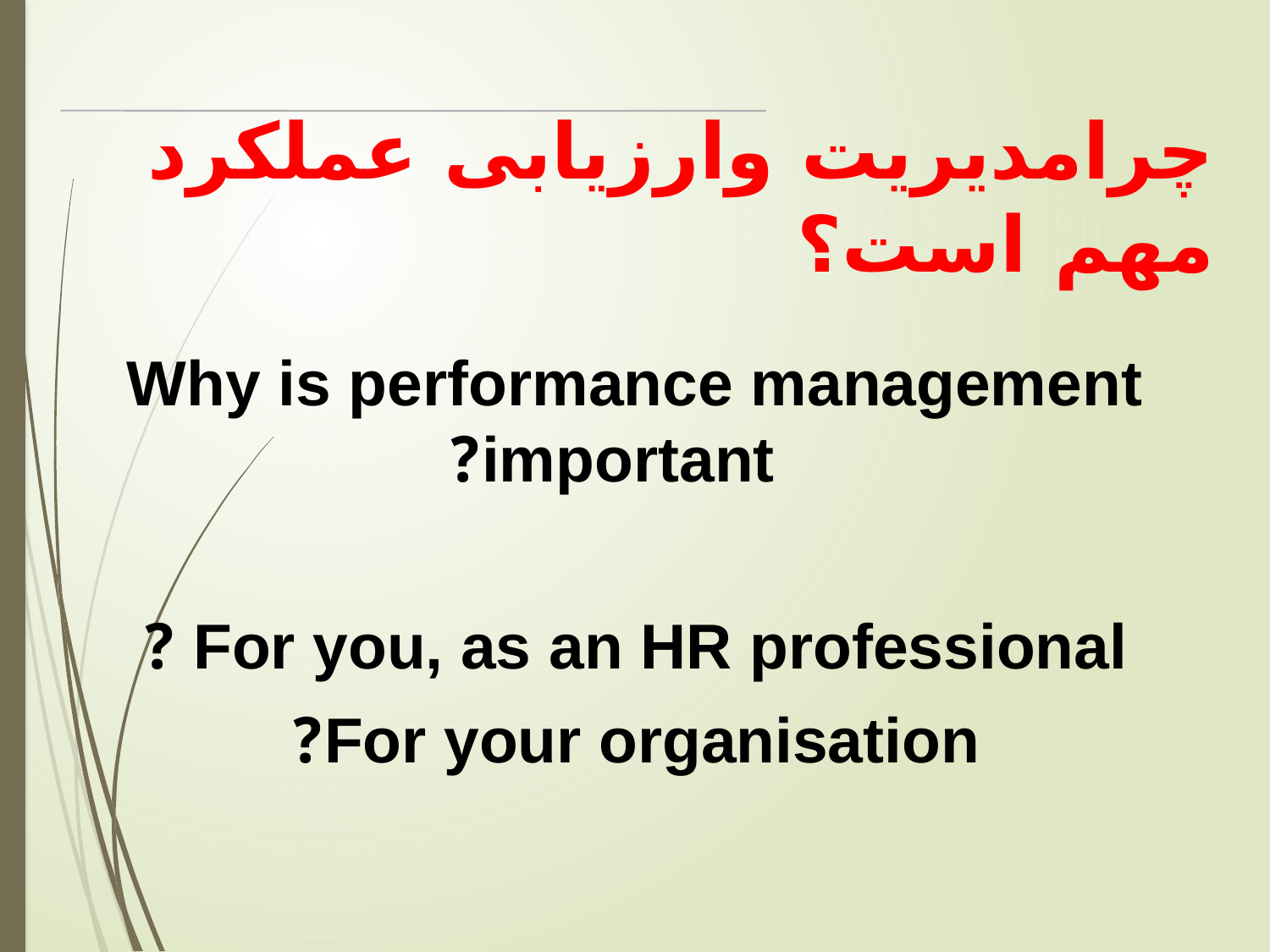

# چرامدیریت وارزیابی عملکرد مهم است؟

Why is performance management important?

For you, as an HR professional ?
For your organisation?